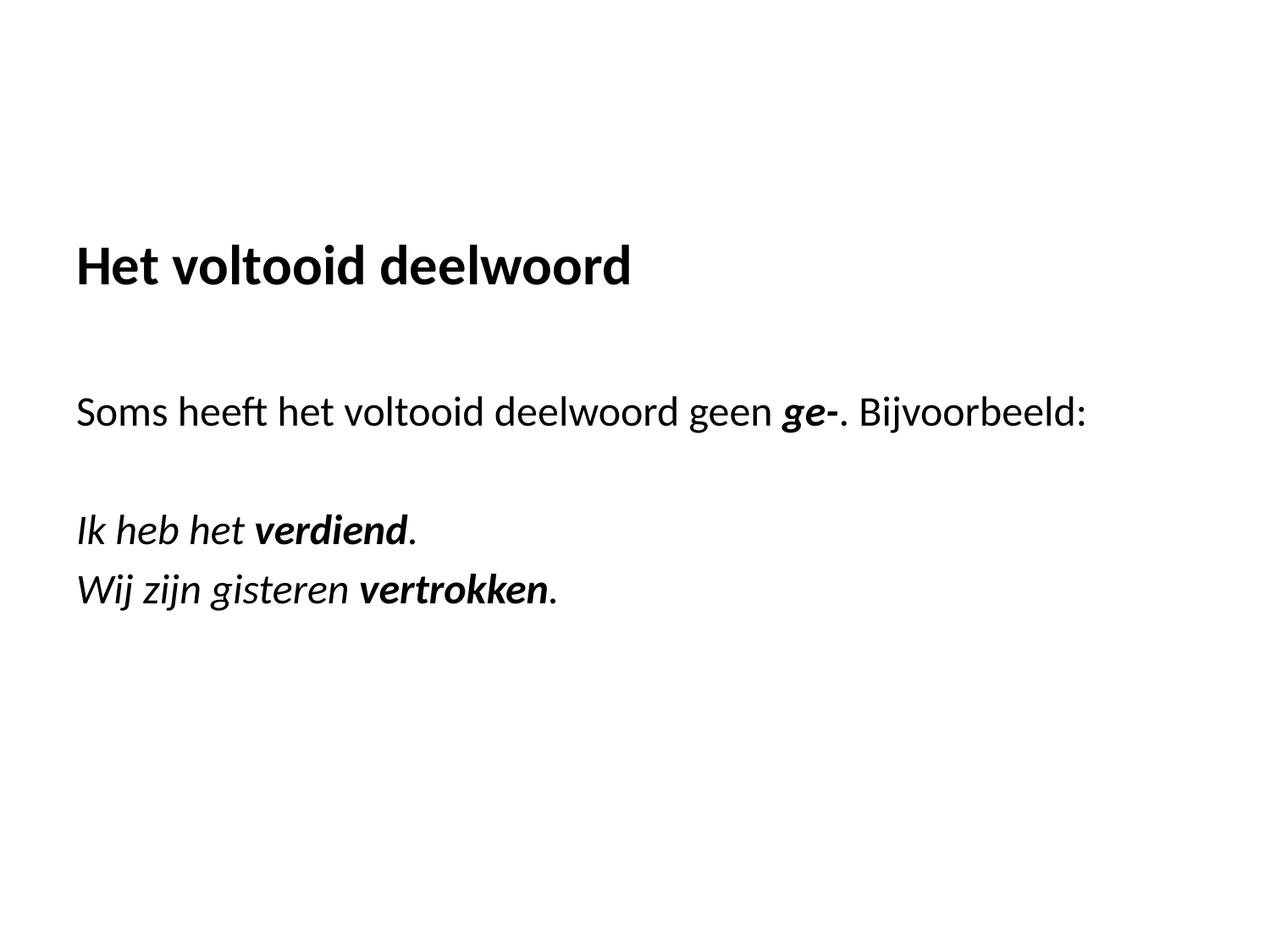

#
Het voltooid deelwoord

Soms heeft het voltooid deelwoord geen ge-. Bijvoorbeeld:

Ik heb het verdiend.
Wij zijn gisteren vertrokken.